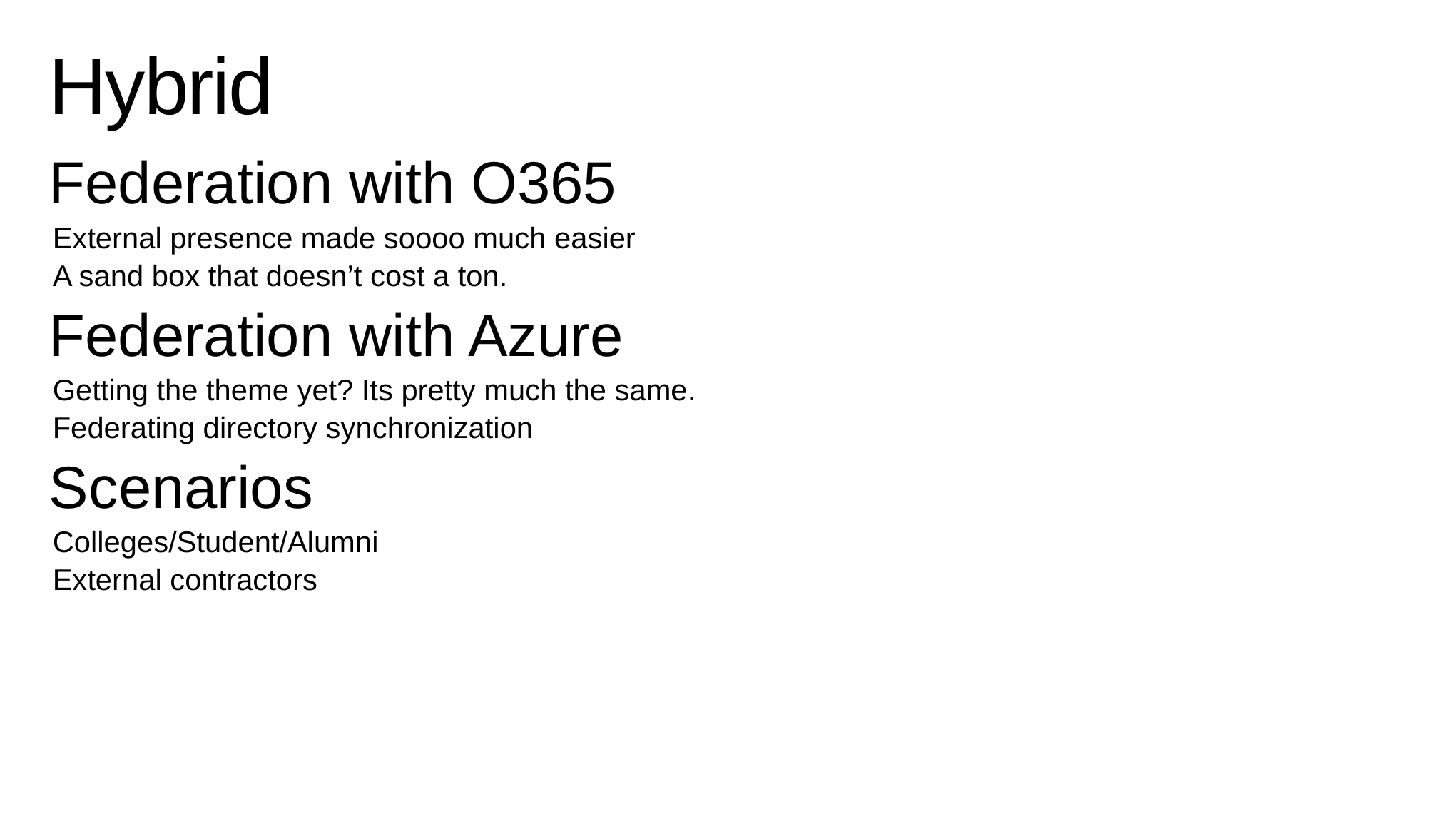

# Hybrid
Federation with O365
External presence made soooo much easier
A sand box that doesn’t cost a ton.
Federation with Azure
Getting the theme yet? Its pretty much the same.
Federating directory synchronization
Scenarios
Colleges/Student/Alumni
External contractors